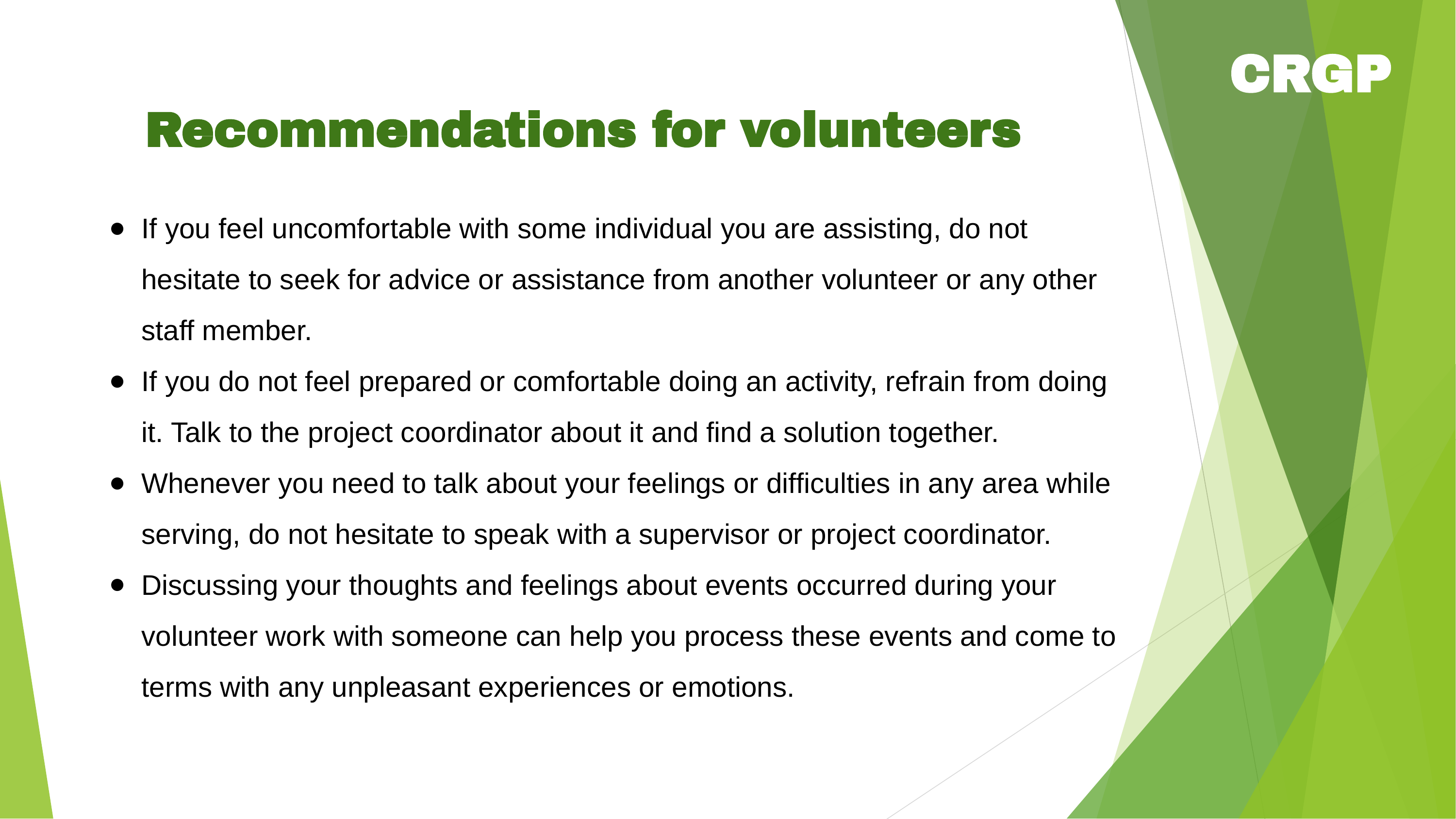

CRGP
Recommendations for volunteers
If you feel uncomfortable with some individual you are assisting, do not hesitate to seek for advice or assistance from another volunteer or any other staff member.
If you do not feel prepared or comfortable doing an activity, refrain from doing it. Talk to the project coordinator about it and find a solution together.
Whenever you need to talk about your feelings or difficulties in any area while serving, do not hesitate to speak with a supervisor or project coordinator.
Discussing your thoughts and feelings about events occurred during your volunteer work with someone can help you process these events and come to terms with any unpleasant experiences or emotions.